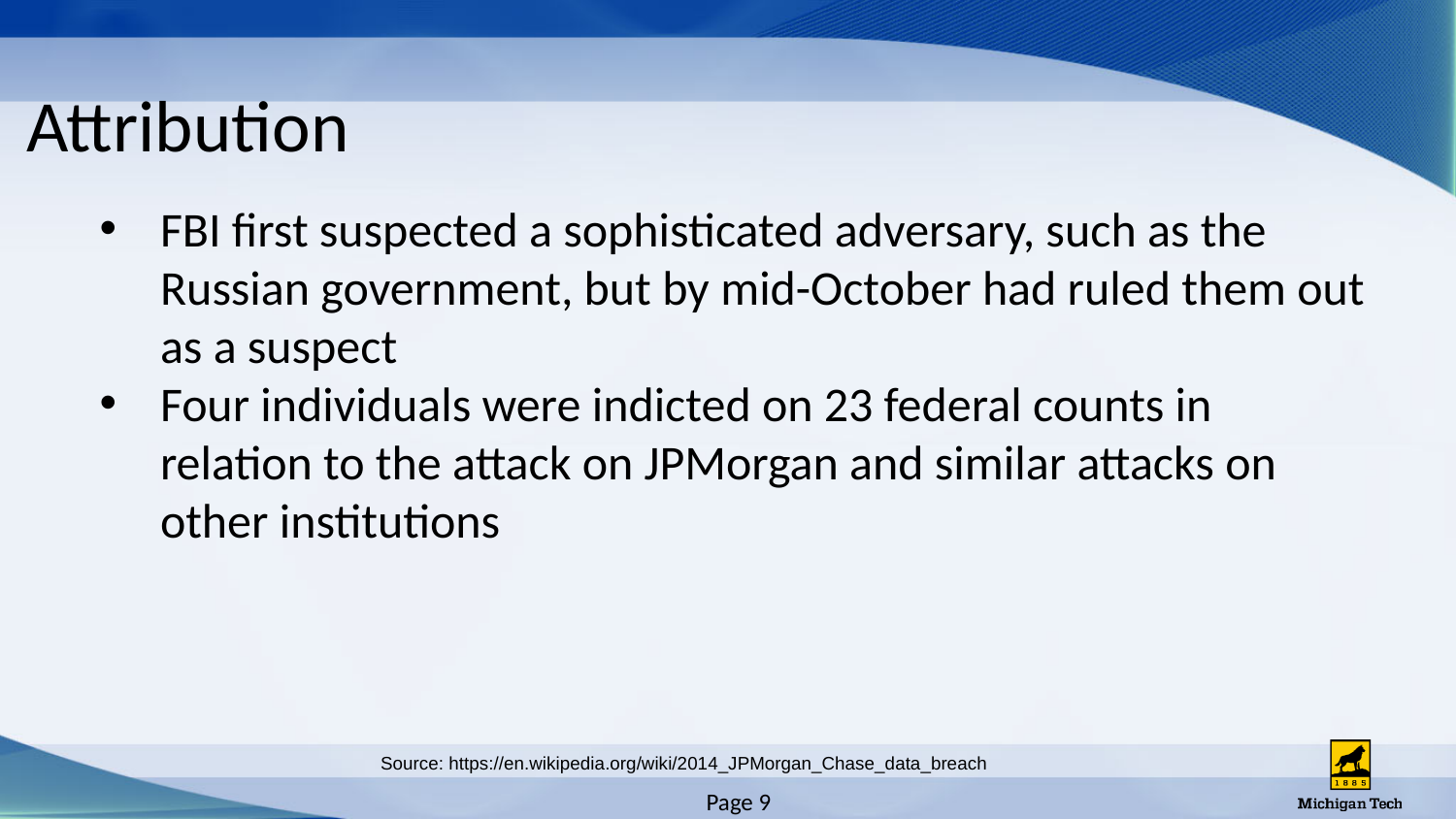

# Attribution
FBI first suspected a sophisticated adversary, such as the Russian government, but by mid-October had ruled them out as a suspect
Four individuals were indicted on 23 federal counts in relation to the attack on JPMorgan and similar attacks on other institutions
Source: https://en.wikipedia.org/wiki/2014_JPMorgan_Chase_data_breach